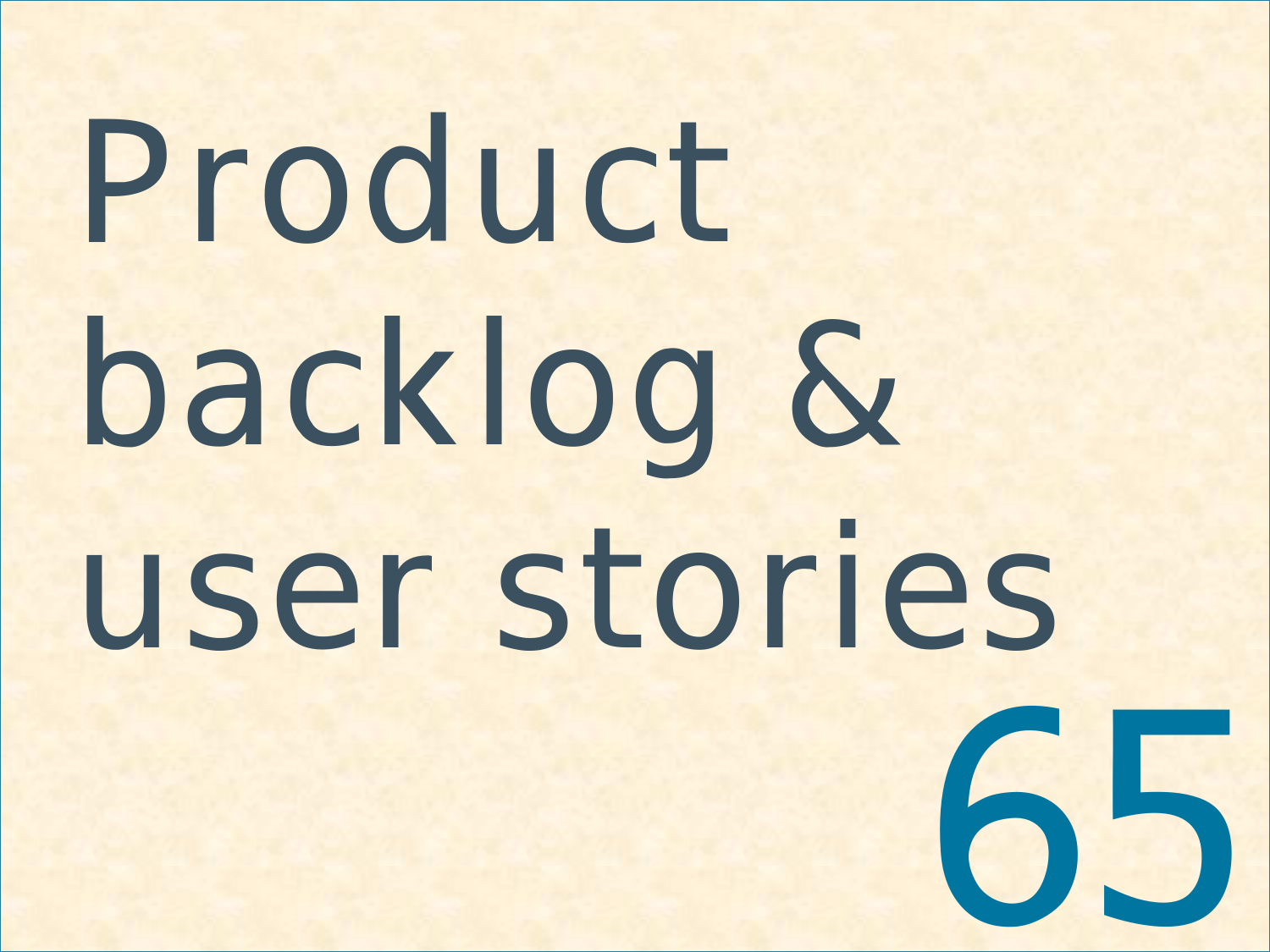

# Product backlog & user stories
65